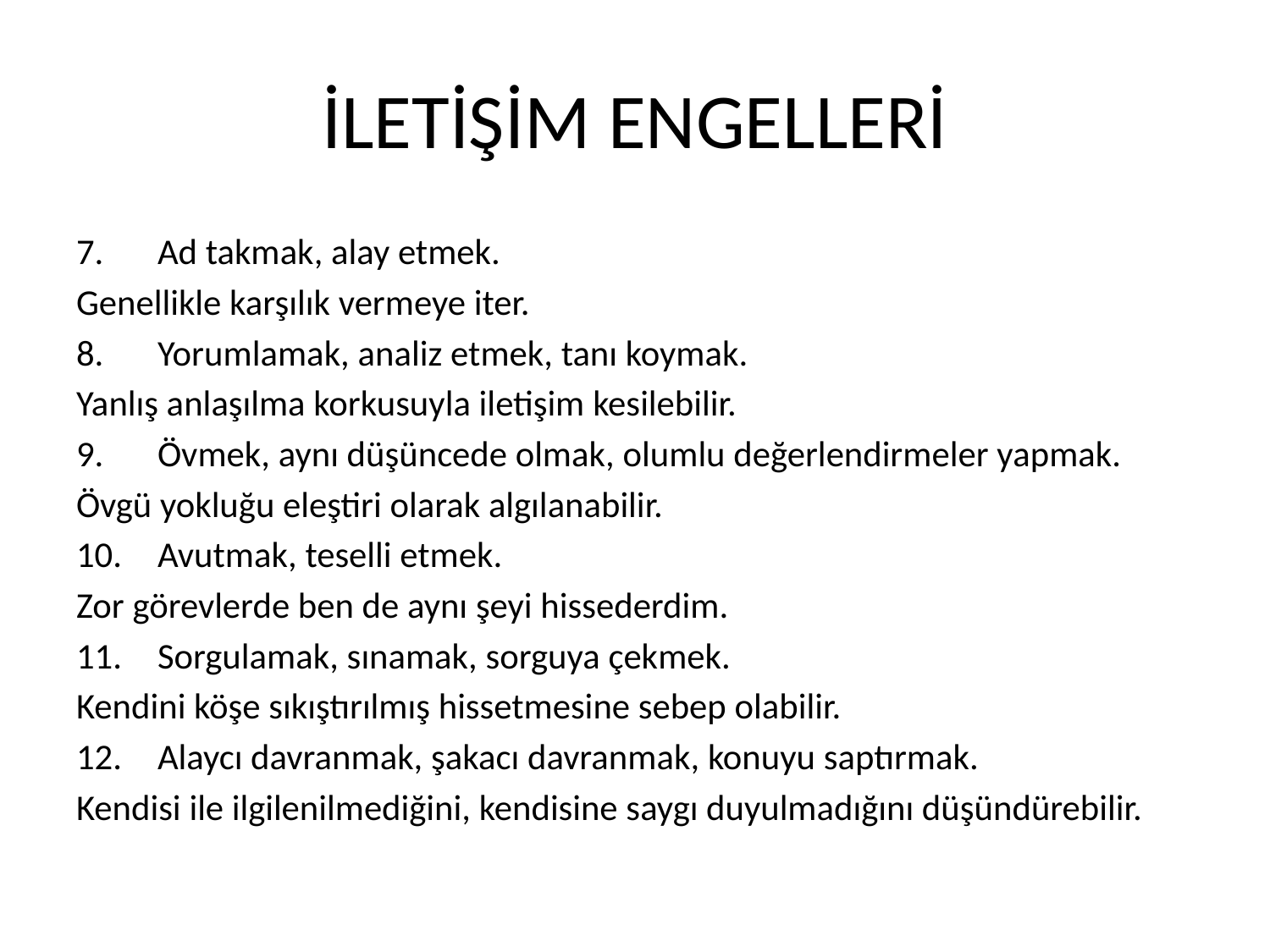

# İLETİŞİM ENGELLERİ
7.	Ad takmak, alay etmek.
Genellikle karşılık vermeye iter.
8.	Yorumlamak, analiz etmek, tanı koymak.
Yanlış anlaşılma korkusuyla iletişim kesilebilir.
9.	Övmek, aynı düşüncede olmak, olumlu değerlendirmeler yapmak.
Övgü yokluğu eleştiri olarak algılanabilir.
10.	Avutmak, teselli etmek.
Zor görevlerde ben de aynı şeyi hissederdim.
11.	Sorgulamak, sınamak, sorguya çekmek.
Kendini köşe sıkıştırılmış hissetmesine sebep olabilir.
12.	Alaycı davranmak, şakacı davranmak, konuyu saptırmak.
Kendisi ile ilgilenilmediğini, kendisine saygı duyulmadığını düşündürebilir.